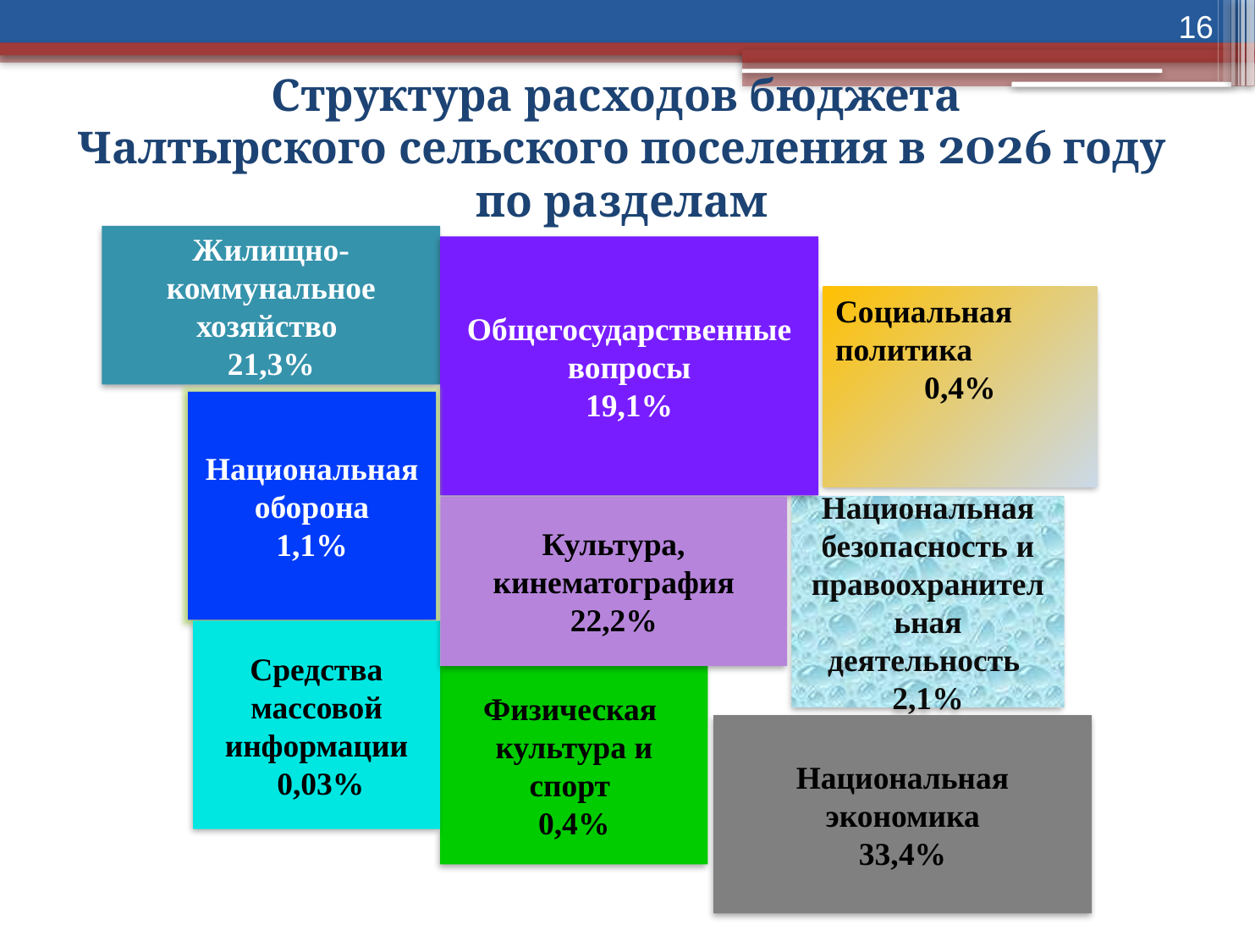

16
# Структура расходов бюджета Чалтырского сельского поселения в 2026 году по разделам
Жилищно-
коммунальное
хозяйство
21,3%
Общегосударственные вопросы
19,1%
Социальная политика
0,4%

Национальная оборона
1,1%
Культура,
кинематография
22,2%
Национальная
безопасность и
правоохранительная
деятельность
2,1%
Средства массовой
информации
 0,03%
Физическая
культура и спорт
0,4%
Национальная экономика
33,4%